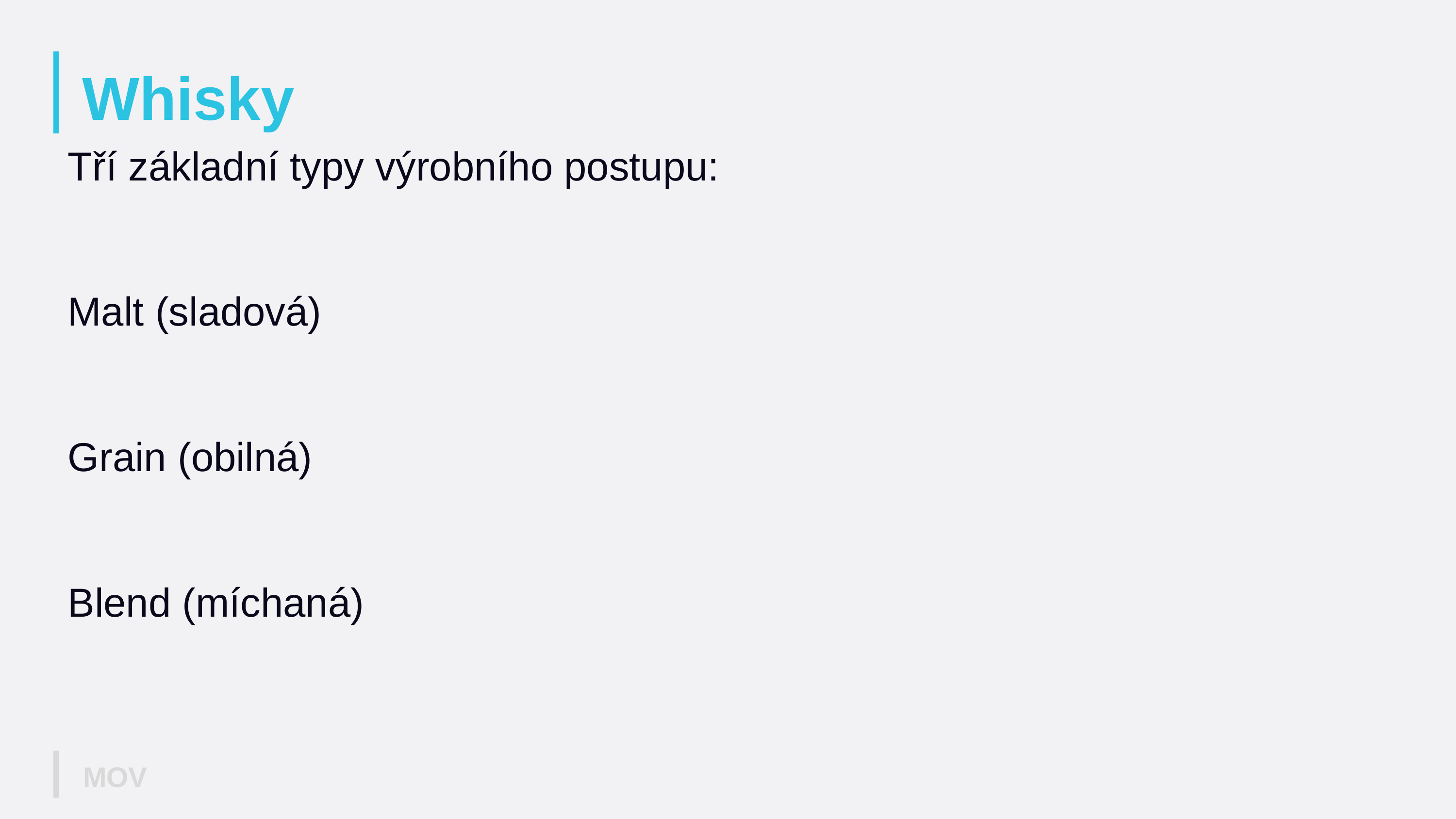

# Whisky
Tří základní typy výrobního postupu:

Malt (sladová)

Grain (obilná)

Blend (míchaná)